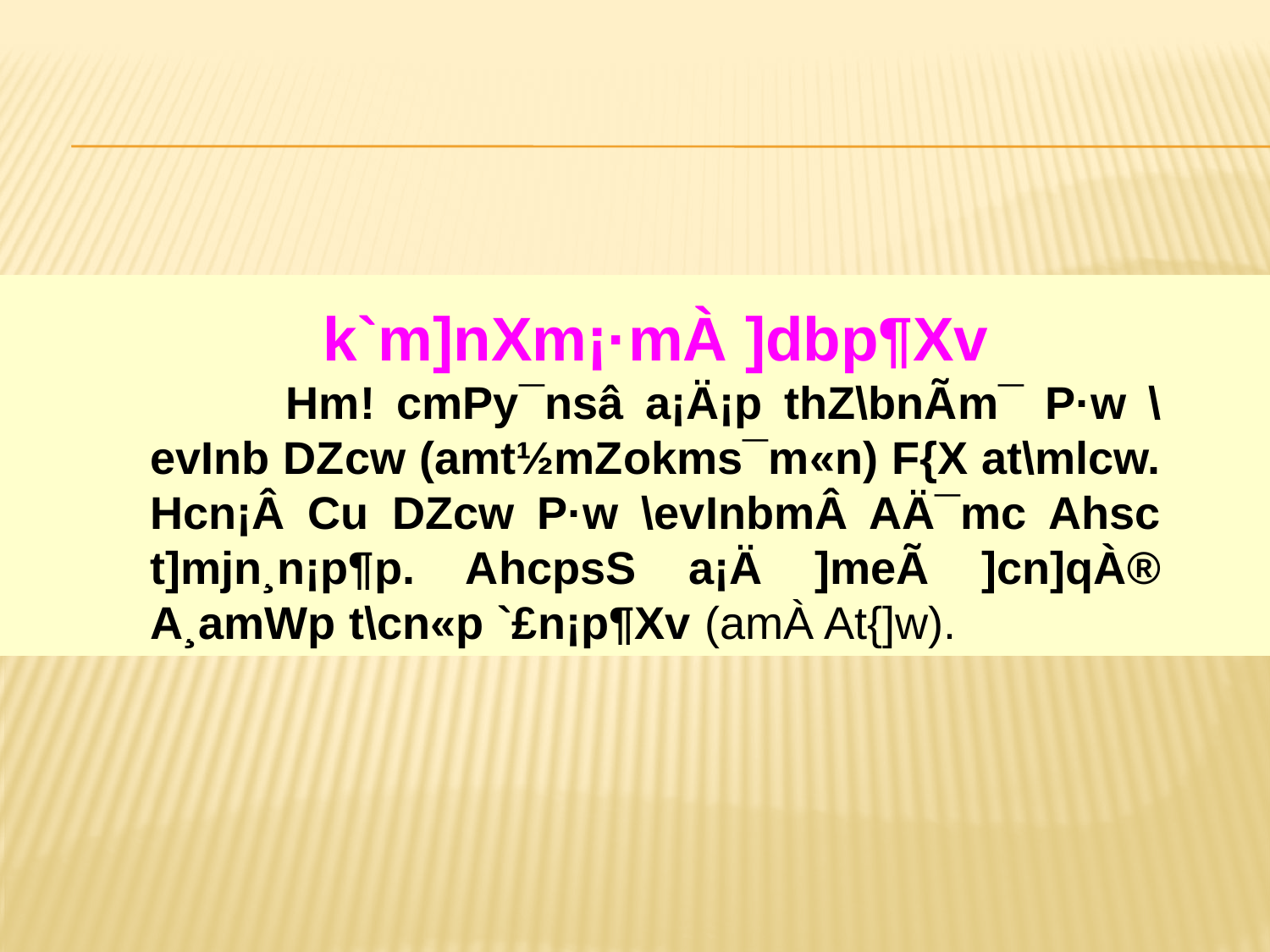

k`m]nXm¡·mÀ ]dbp¶Xv
 	Hm! cmPy¯nsâ a¡Ä¡p thZ\bnÃm¯ P·w \evInb DZcw (amt½mZokms¯m«n) F{X at\mlcw. Hcn¡Â Cu DZcw P·w \evInbmÂ AÄ¯mc Ahsc t]mjn¸n¡p¶p. AhcpsS a¡Ä ]meÃ ]cn]qÀ® A¸amWp t\cn«p `£n¡p¶Xv (amÀ At{]w).